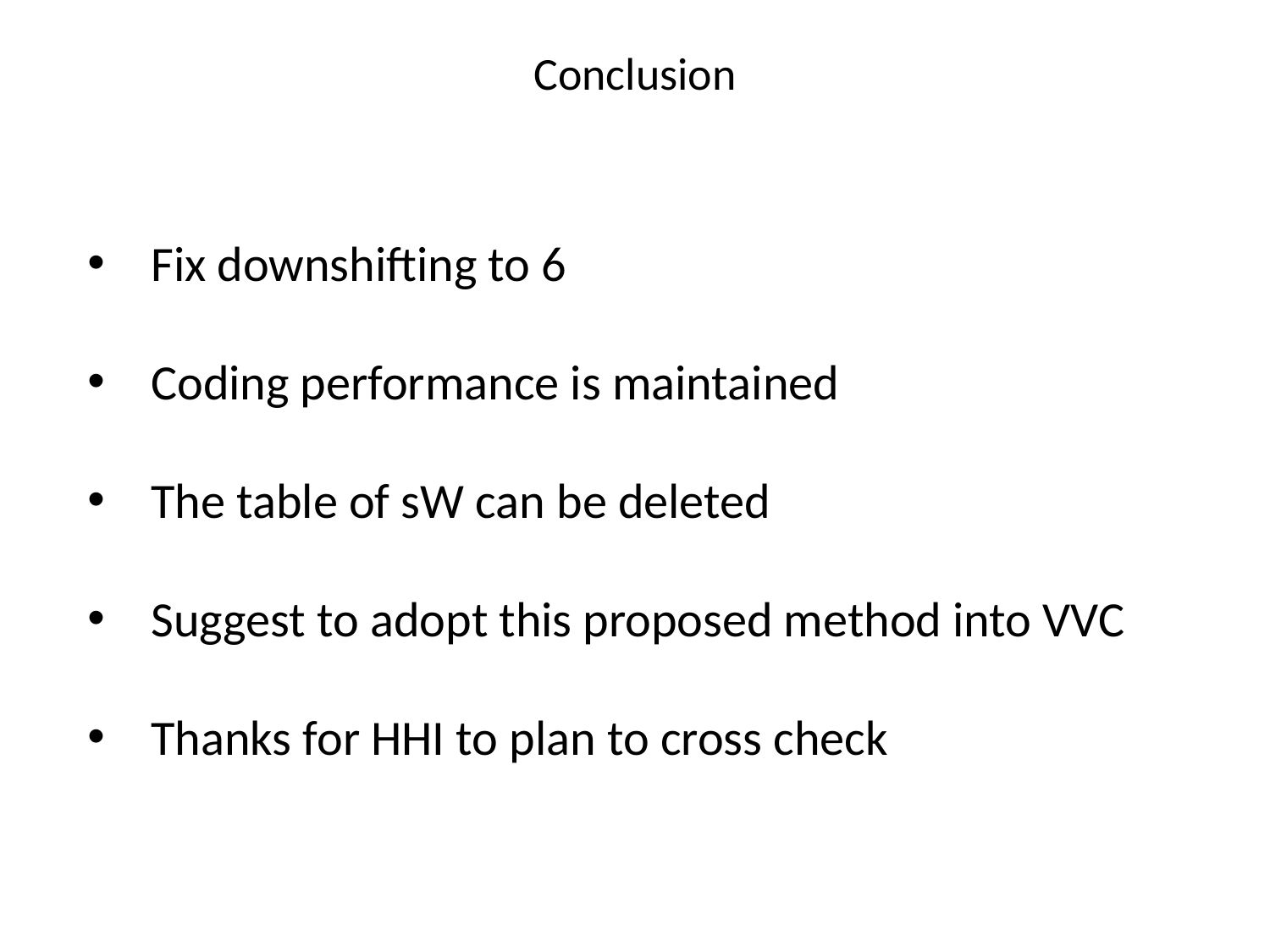

# Conclusion
Fix downshifting to 6

Coding performance is maintained

The table of sW can be deleted

Suggest to adopt this proposed method into VVC

Thanks for HHI to plan to cross check